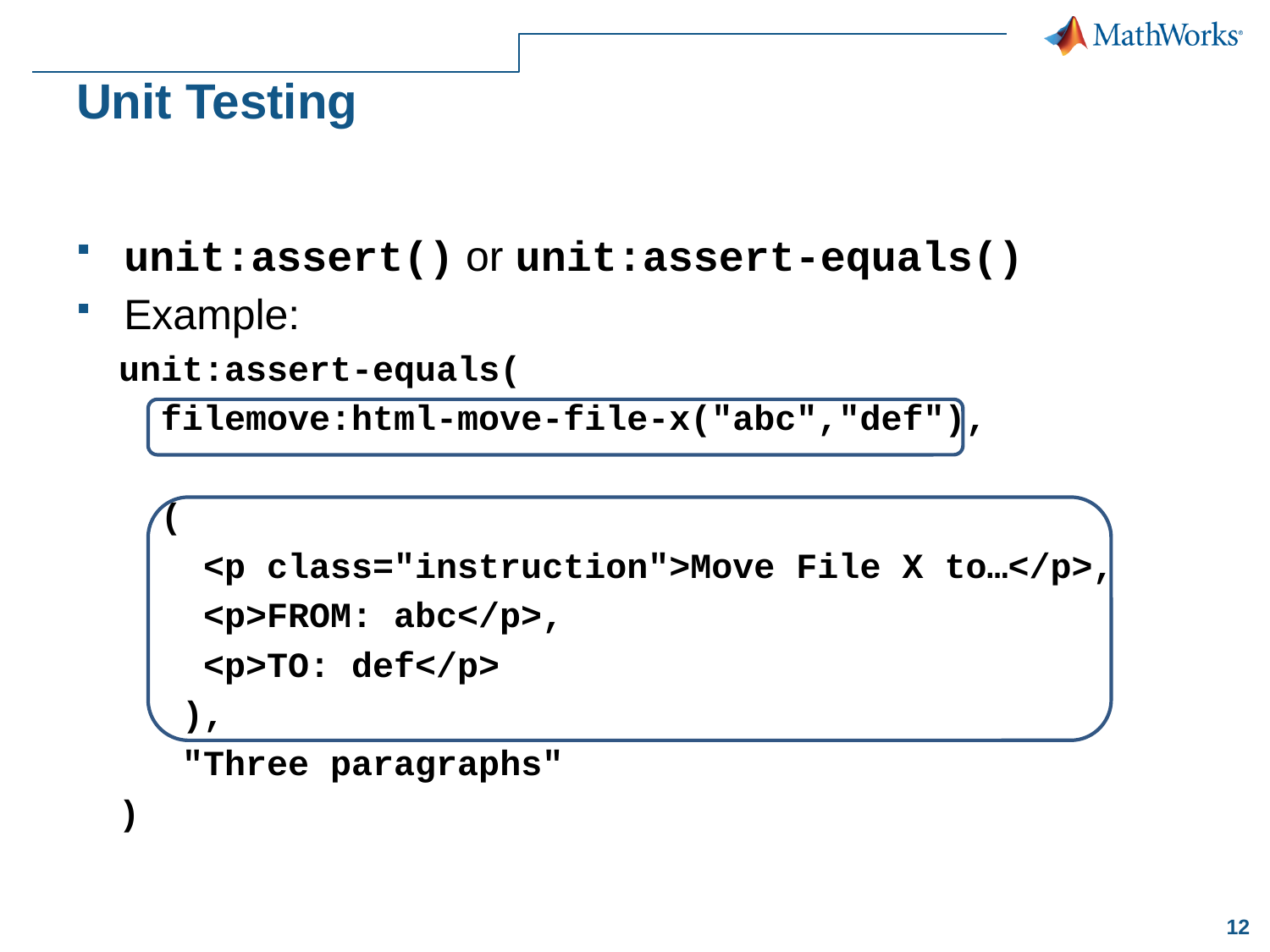

# Unit Testing
unit:assert() or unit:assert-equals()
Example:
  unit:assert-equals(
    filemove:html-move-file-x("abc","def"),

    (
      <p class="instruction">Move File X to…</p>,
      <p>FROM: abc</p>,
      <p>TO: def</p>
     ),
     "Three paragraphs"
  )